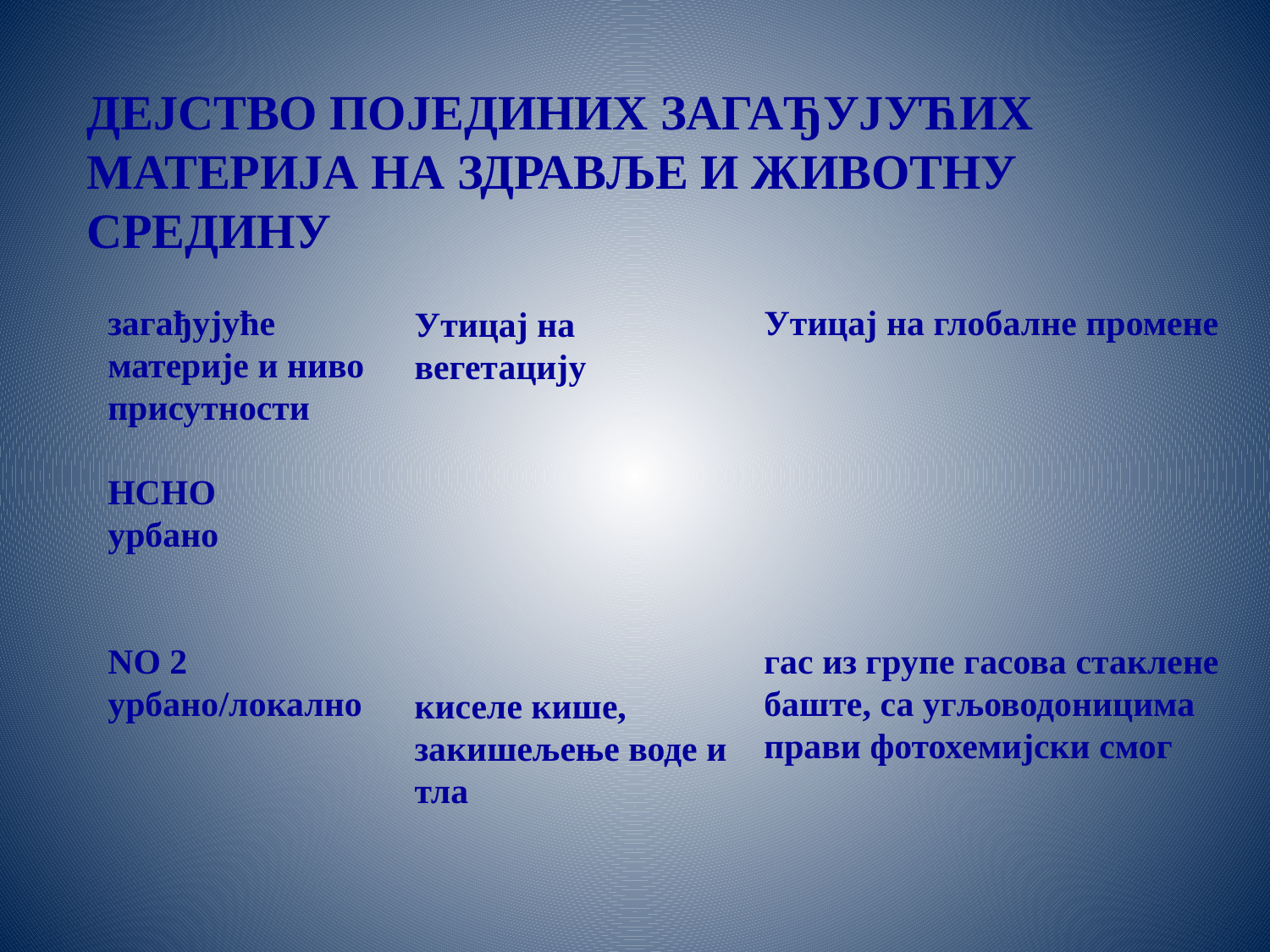

ДЕЈСТВО ПОЈЕДИНИХ ЗАГАЂУЈУЋИХ МАТЕРИЈА НА ЗДРАВЉЕ И ЖИВОТНУ СРЕДИНУ
загађујуће материје и ниво присутности

HCHО
урбано

NО 2 урбано/локално

Утицај на глобалне промене

гас из групе гасова стаклене баште, са угљоводоницима прави фотохемијски смог
Утицај на вегетацију

киселе кише, закишељење воде и тла